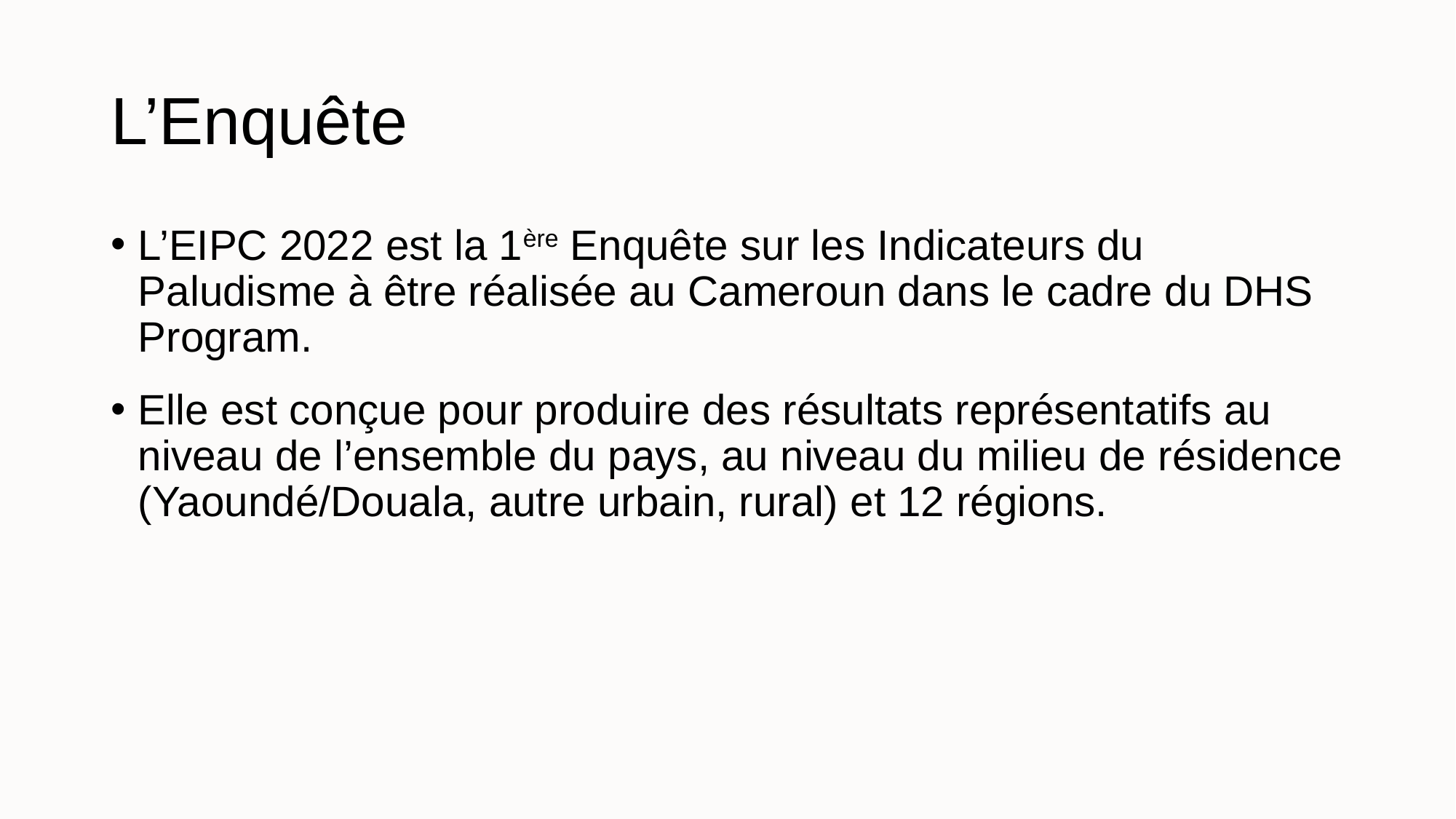

# L’Enquête
L’EIPC 2022 est la 1ère Enquête sur les Indicateurs du Paludisme à être réalisée au Cameroun dans le cadre du DHS Program.
Elle est conçue pour produire des résultats représentatifs au niveau de l’ensemble du pays, au niveau du milieu de résidence (Yaoundé/Douala, autre urbain, rural) et 12 régions.